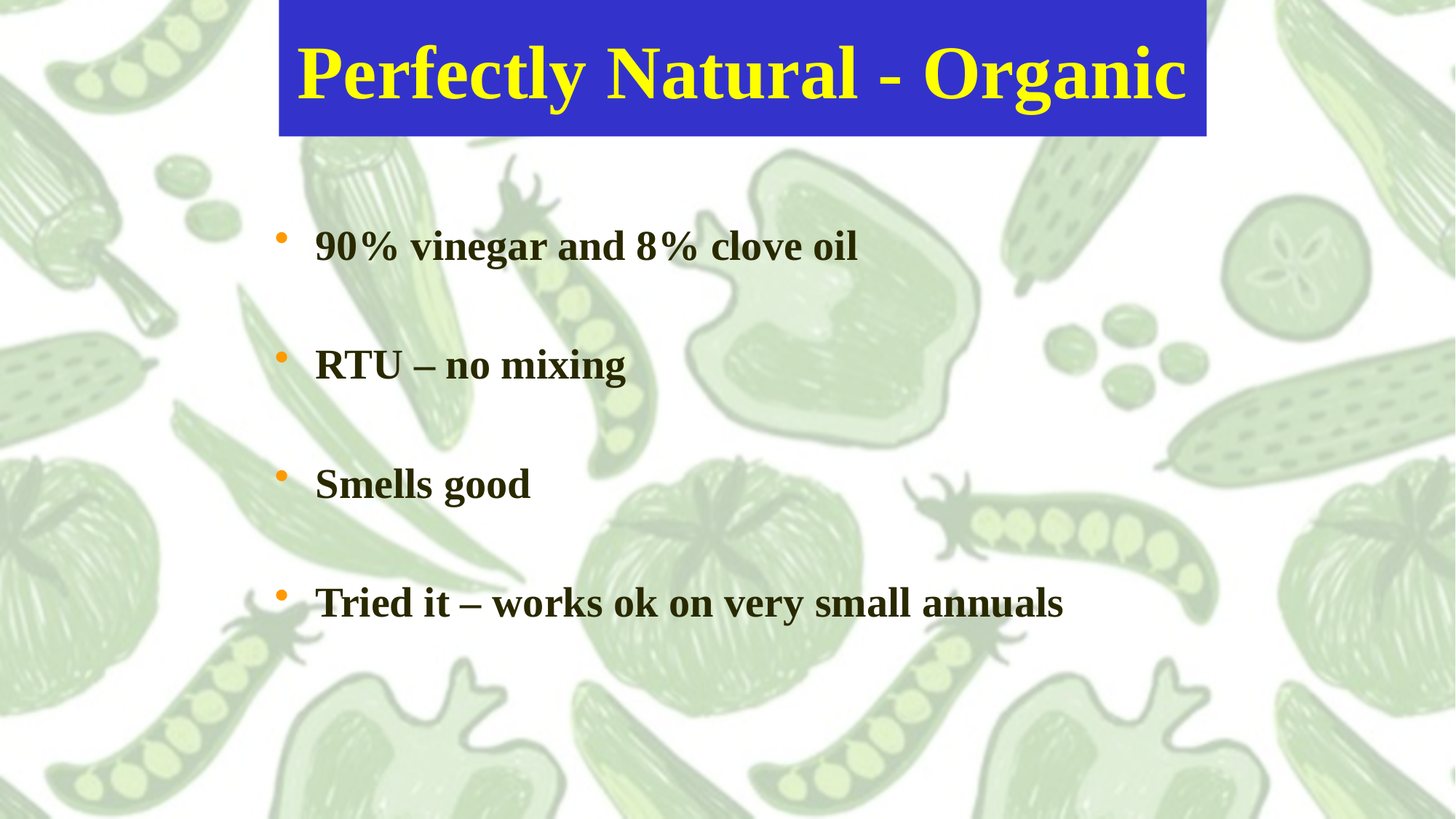

# Perfectly Natural - Organic
90% vinegar and 8% clove oil

RTU – no mixing

Smells good

Tried it – works ok on very small annuals